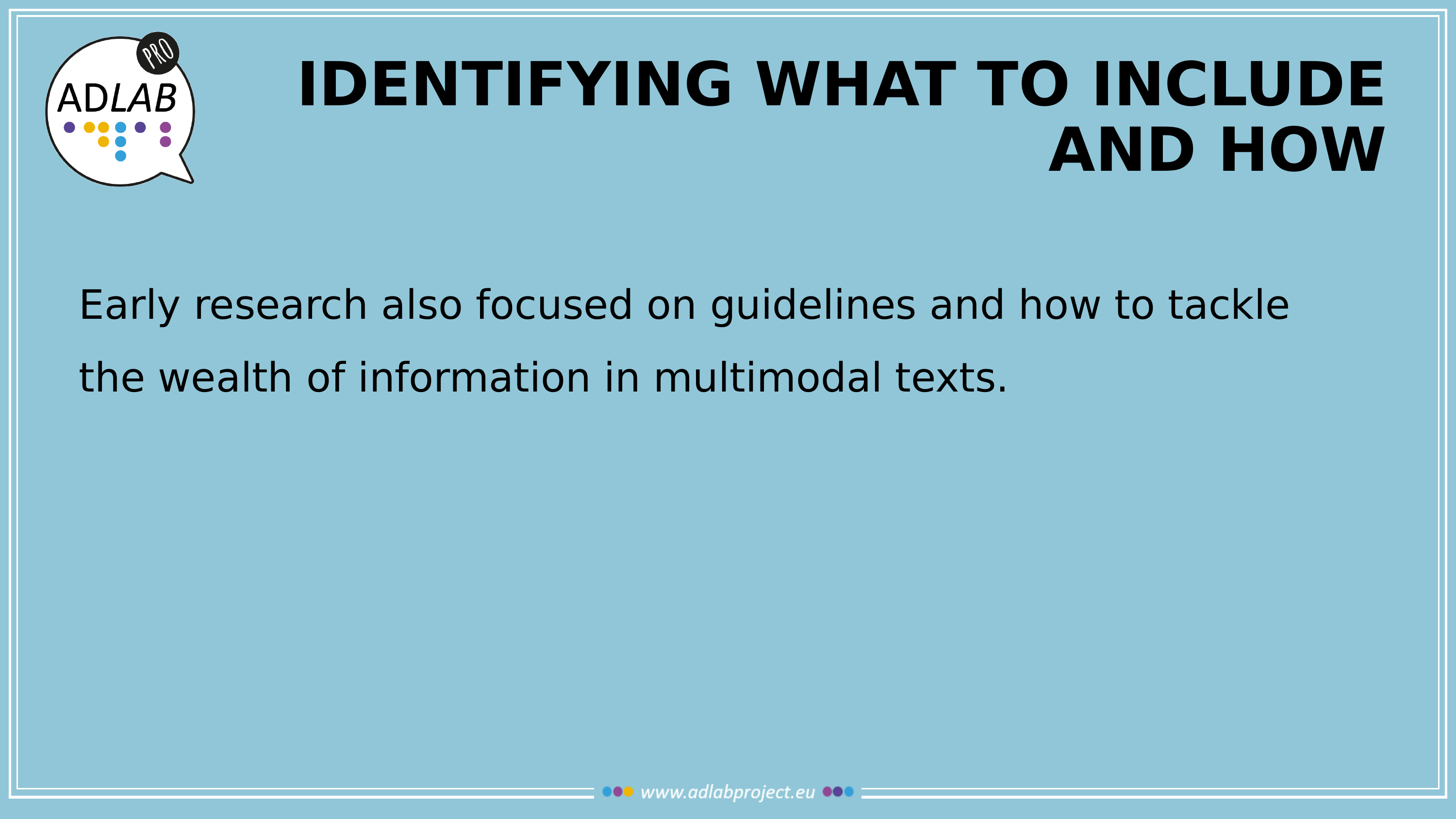

# IDENTIFYING WHAT TO INCLUDE AND HOW
Early research also focused on guidelines and how to tackle the wealth of information in multimodal texts.